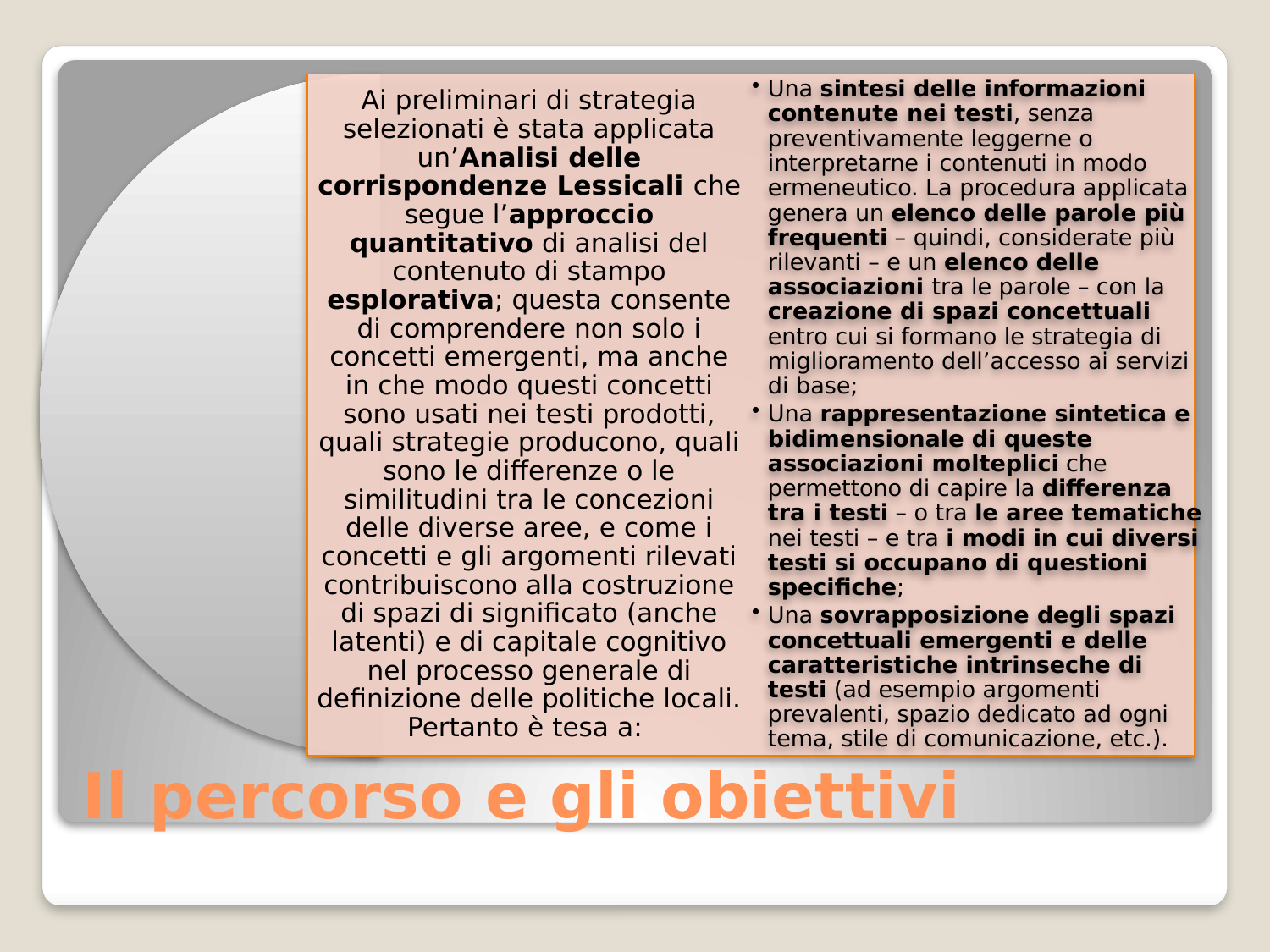

Ai preliminari di strategia selezionati è stata applicata un’Analisi delle corrispondenze Lessicali che segue l’approccio quantitativo di analisi del contenuto di stampo esplorativa; questa consente di comprendere non solo i concetti emergenti, ma anche in che modo questi concetti sono usati nei testi prodotti, quali strategie producono, quali sono le differenze o le similitudini tra le concezioni delle diverse aree, e come i concetti e gli argomenti rilevati contribuiscono alla costruzione di spazi di significato (anche latenti) e di capitale cognitivo nel processo generale di definizione delle politiche locali. Pertanto è tesa a:
Una sintesi delle informazioni contenute nei testi, senza preventivamente leggerne o interpretarne i contenuti in modo ermeneutico. La procedura applicata genera un elenco delle parole più frequenti – quindi, considerate più rilevanti – e un elenco delle associazioni tra le parole – con la creazione di spazi concettuali entro cui si formano le strategia di miglioramento dell’accesso ai servizi di base;
Una rappresentazione sintetica e bidimensionale di queste associazioni molteplici che permettono di capire la differenza tra i testi – o tra le aree tematiche nei testi – e tra i modi in cui diversi testi si occupano di questioni specifiche;
Una sovrapposizione degli spazi concettuali emergenti e delle caratteristiche intrinseche di testi (ad esempio argomenti prevalenti, spazio dedicato ad ogni tema, stile di comunicazione, etc.).
# Il percorso e gli obiettivi